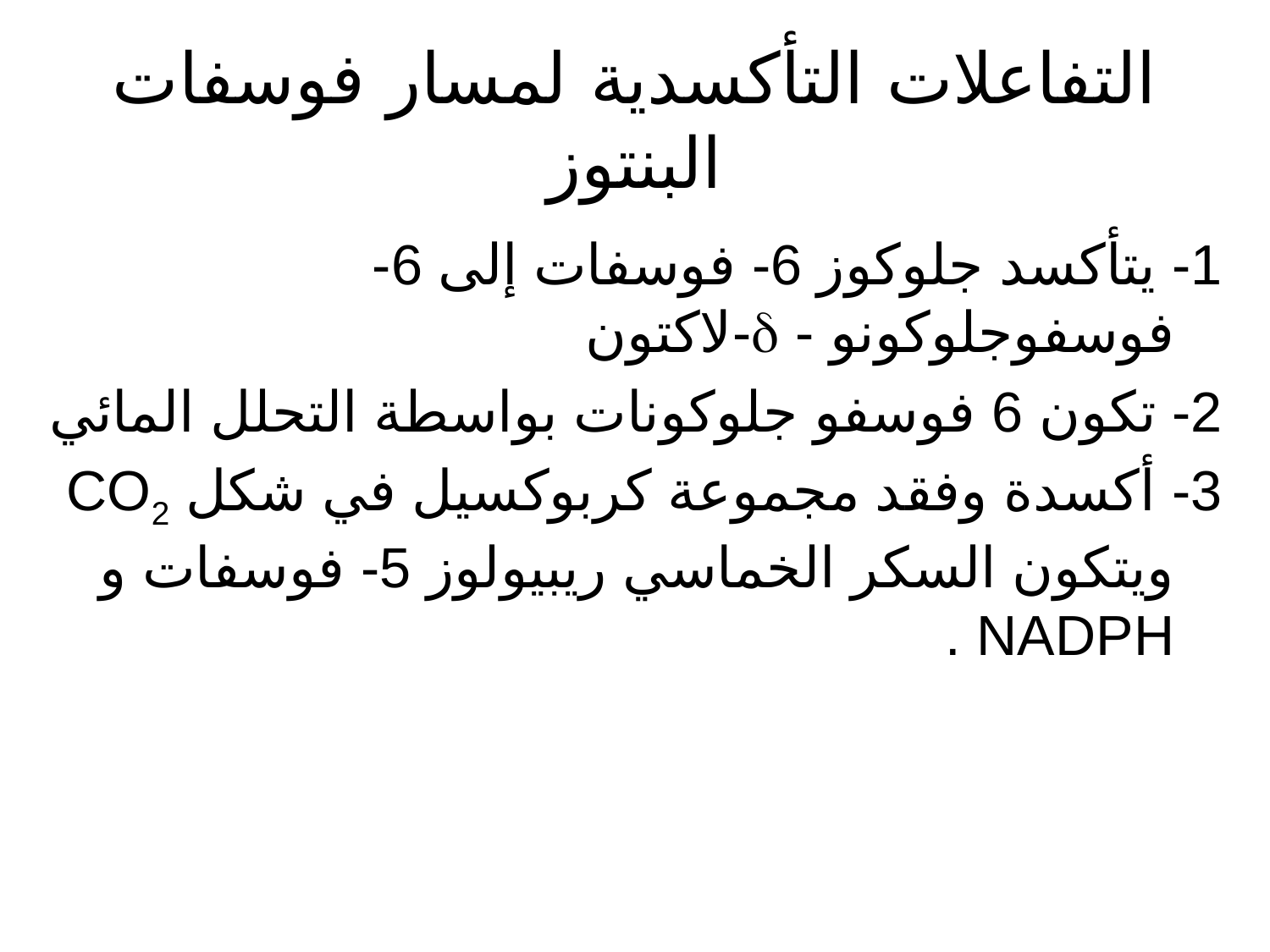

# التفاعلات التأكسدية لمسار فوسفات البنتوز
1- يتأكسد جلوكوز 6- فوسفات إلى 6- فوسفوجلوكونو - δ-لاكتون
2- تكون 6 فوسفو جلوكونات بواسطة التحلل المائي
3- أكسدة وفقد مجموعة كربوكسيل في شكل CO2 ويتكون السكر الخماسي ريبيولوز 5- فوسفات و NADPH .